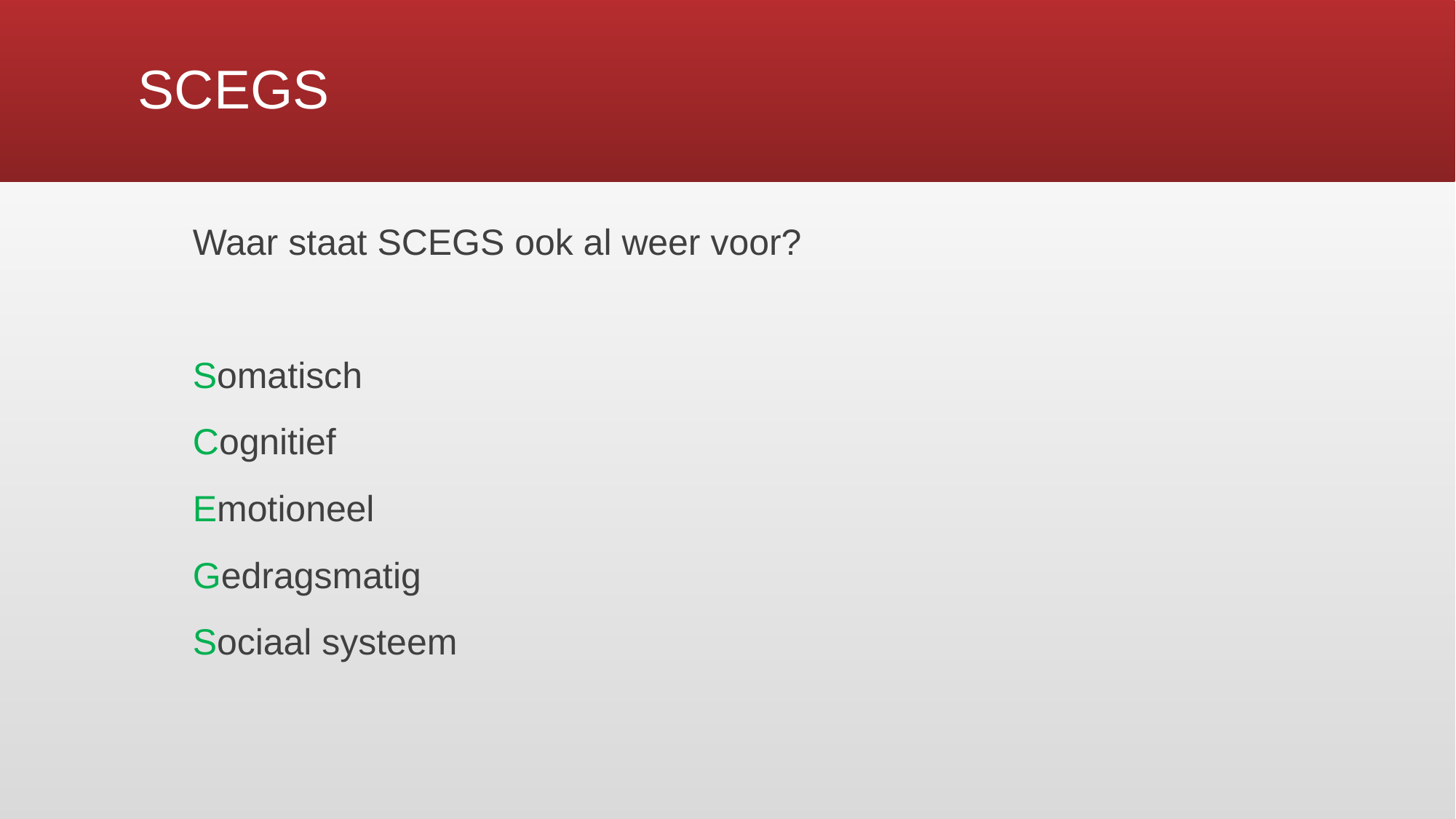

# SCEGS
Waar staat SCEGS ook al weer voor?

Somatisch
Cognitief
Emotioneel
Gedragsmatig
Sociaal systeem